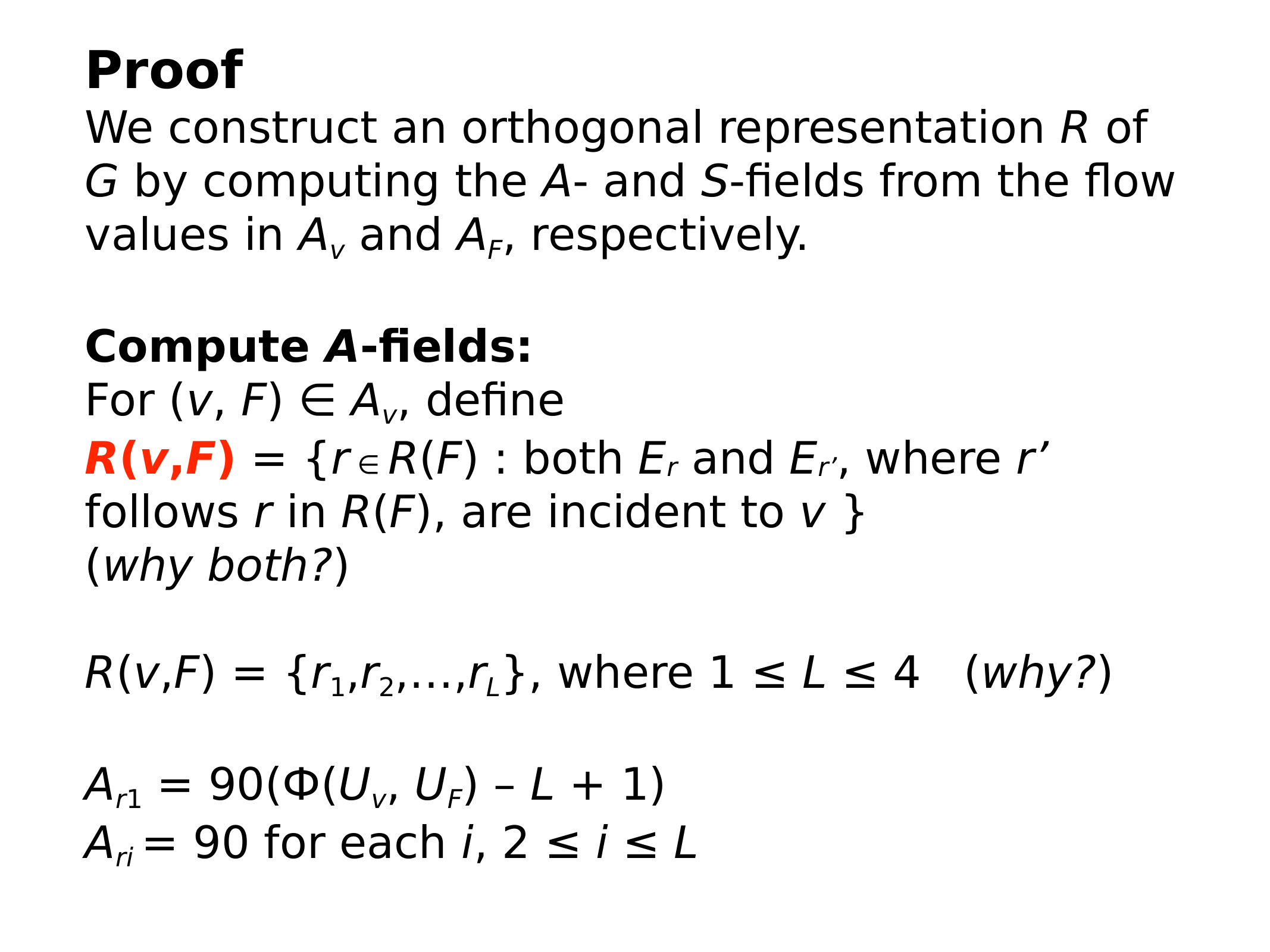

Proof
We construct an orthogonal representation R of G by computing the A- and S-fields from the flow values in Av and AF, respectively.

Compute A-fields:
For (v, F) ∈ Av, define
R(v,F) = {r ∈ R(F) : both Er and Er’, where r’ follows r in R(F), are incident to v }
(why both?)

R(v,F) = {r1,r2,…,rL}, where 1 ≤ L ≤ 4   (why?)

Ar1 = 90(Ф(Uv, UF) – L + 1)
Ari = 90 for each i, 2 ≤ i ≤ L
41